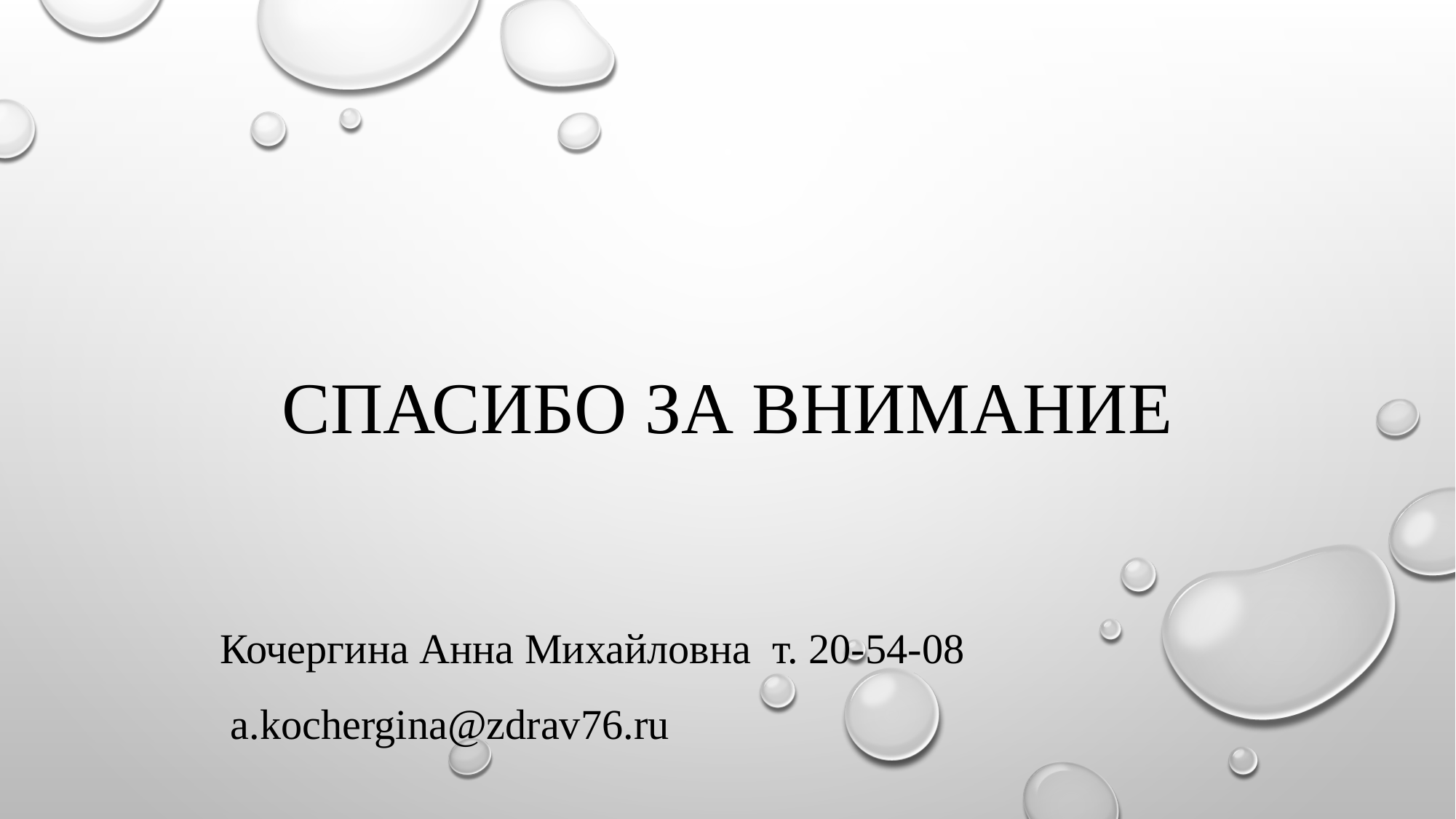

# Спасибо за внимание
Кочергина Анна Михайловна  т. 20-54-08
 a.kochergina@zdrav76.ru